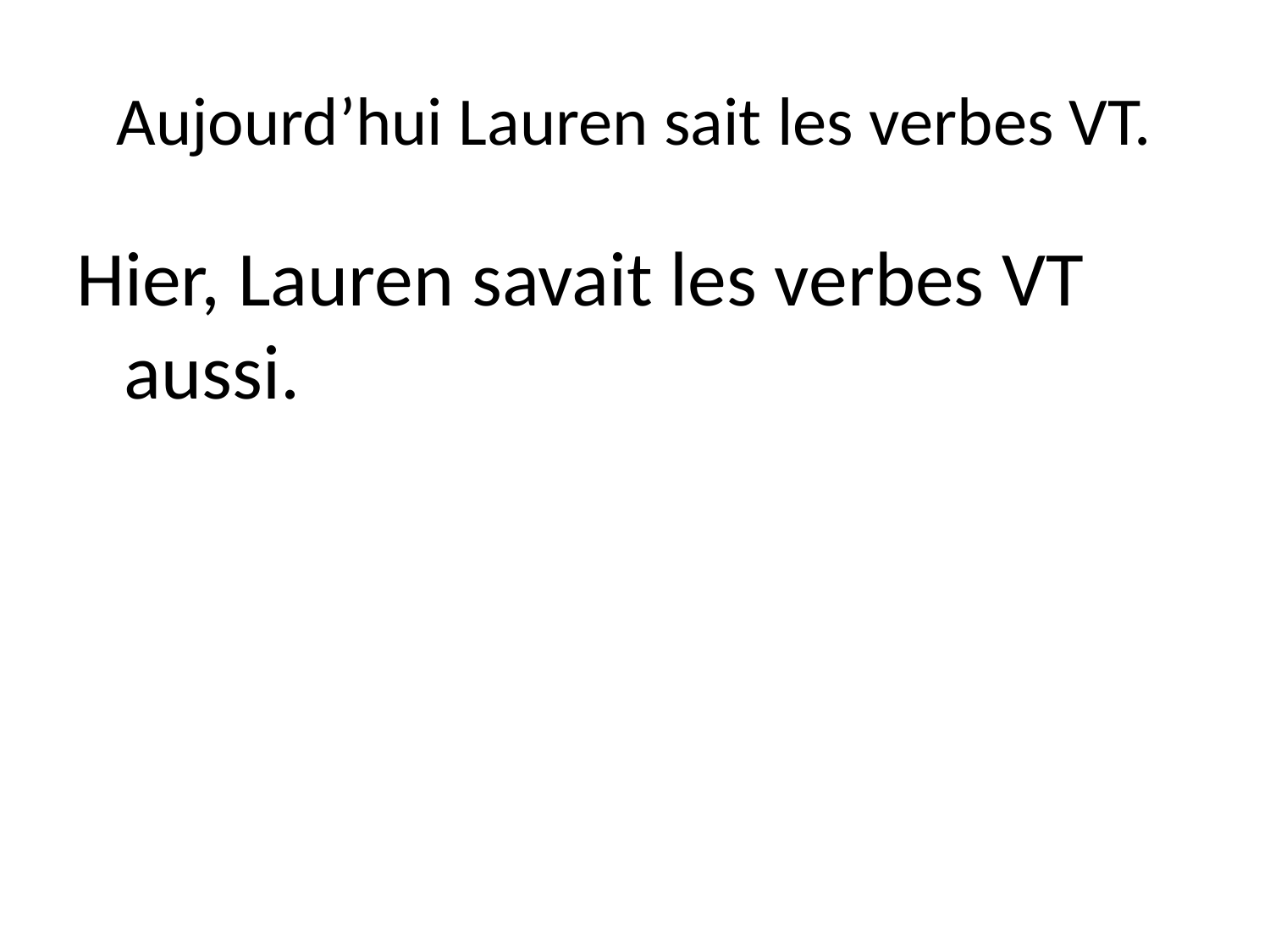

# Aujourd’hui Lauren sait les verbes VT.
Hier, Lauren savait les verbes VT aussi.